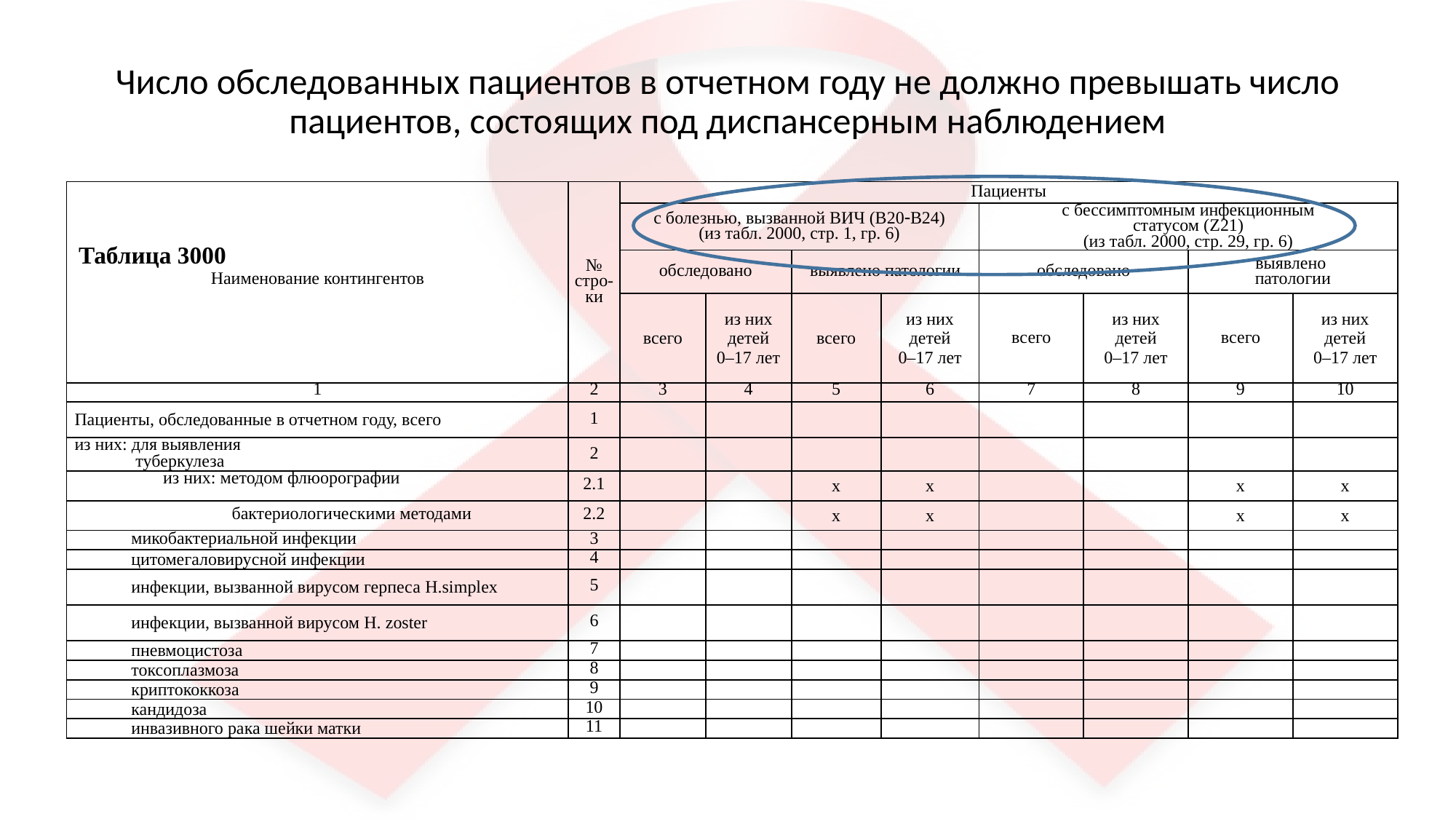

# Число обследованных пациентов в отчетном году не должно превышать число пациентов, состоящих под диспансерным наблюдением

| Наименование контингентов | № стро-ки | Пациенты |  |  |  |  |  |  |  |
| --- | --- | --- | --- | --- | --- | --- | --- | --- | --- |
|  |  | с болезнью, вызванной ВИЧ (В20−В24) (из табл. 2000, стр. 1, гр. 6) |  |  |  | с бессимптомным инфекционным статусом (Z21) (из табл. 2000, стр. 29, гр. 6) |  |  |  |
|  |  | обследовано |  | выявлено патологии |  | обследовано |  | выявлено патологии |  |
|  |  | всего | из них детей 0–17 лет | всего | из них детей 0–17 лет | всего | из них детей 0–17 лет | всего | из них детей 0–17 лет |
| 1 | 2 | 3 | 4 | 5 | 6 | 7 | 8 | 9 | 10 |
| Пациенты, обследованные в отчетном году, всего | 1 |  |  |  |  |  |  |  |  |
| из них: для выявления туберкулеза | 2 |  |  |  |  |  |  |  |  |
| из них: методом флюорографии | 2.1 |  |  | х | х |  |  | х | х |
| бактериологическими методами | 2.2 |  |  | х | х |  |  | х | х |
| микобактериальной инфекции | 3 |  |  |  |  |  |  |  |  |
| цитомегаловирусной инфекции | 4 |  |  |  |  |  |  |  |  |
| инфекции, вызванной вирусом герпеса H.simplex | 5 |  |  |  |  |  |  |  |  |
| инфекции, вызванной вирусом H. zoster | 6 |  |  |  |  |  |  |  |  |
| пневмоцистоза | 7 |  |  |  |  |  |  |  |  |
| токсоплазмоза | 8 |  |  |  |  |  |  |  |  |
| криптококкоза | 9 |  |  |  |  |  |  |  |  |
| кандидоза | 10 |  |  |  |  |  |  |  |  |
| инвазивного рака шейки матки | 11 |  |  |  |  |  |  |  |  |
Таблица 3000